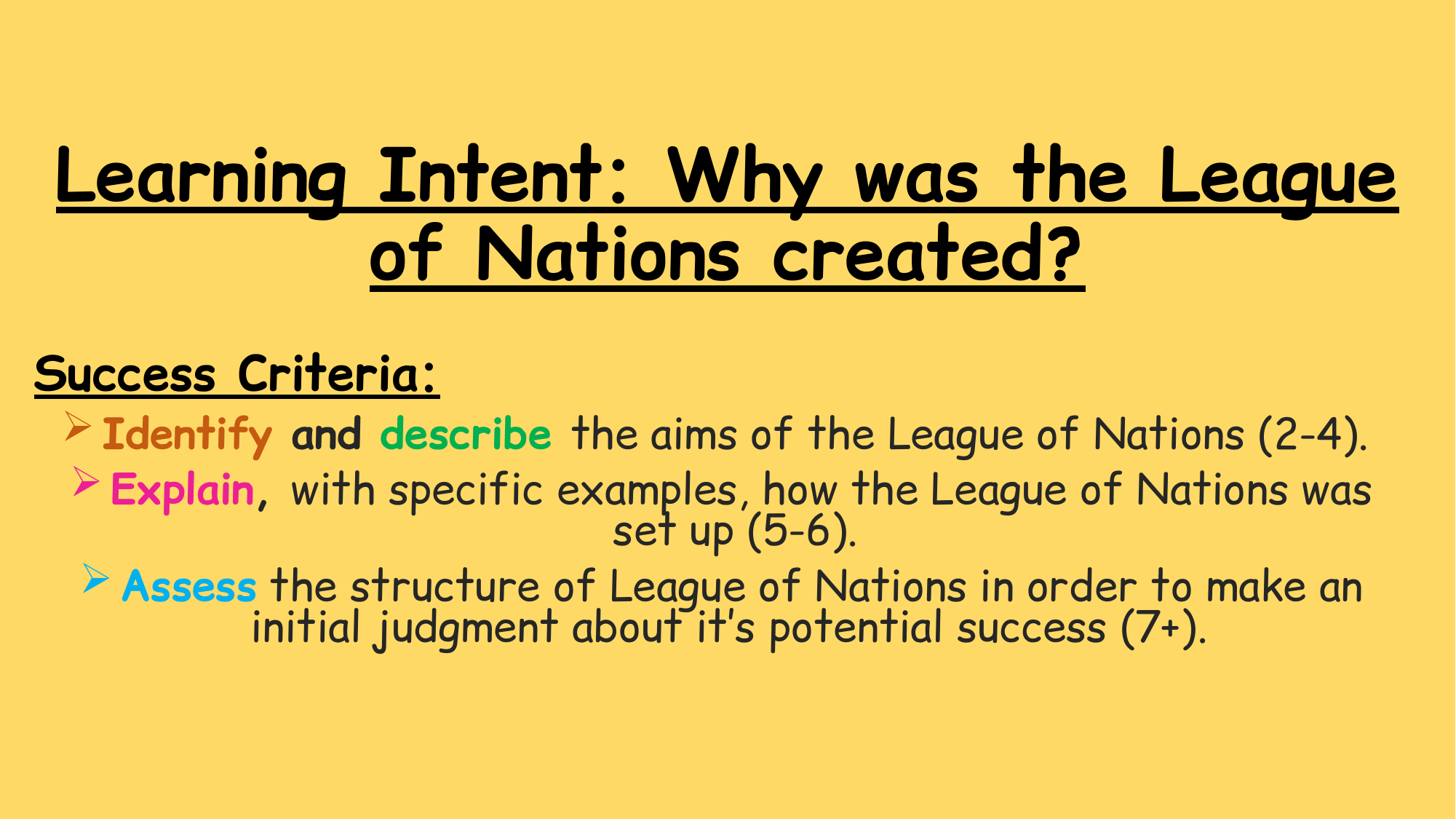

# Learning Intent: Why was the League of Nations created?
Success Criteria:
Identify and describe the aims of the League of Nations (2-4).
Explain, with specific examples, how the League of Nations was set up (5-6).
Assess the structure of League of Nations in order to make an initial judgment about it’s potential success (7+).